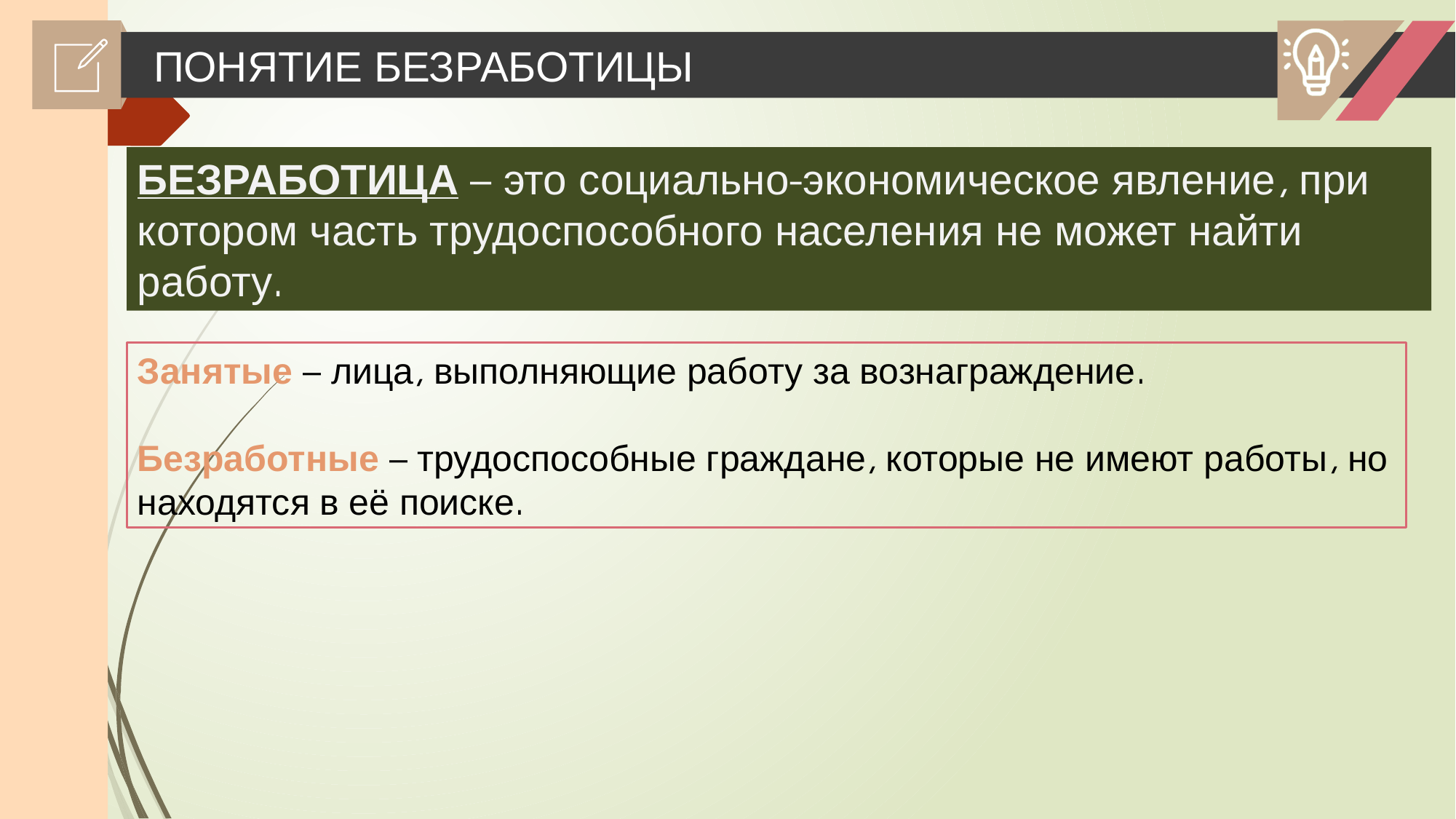

ПОНЯТИЕ БЕЗРАБОТИЦЫ

БЕЗРАБОТИЦА – это социально-экономическое явление, при котором часть трудоспособного населения не может найти работу.
Занятые – лица, выполняющие работу за вознаграждение.

Безработные – трудоспособные граждане, которые не имеют работы, но находятся в её поиске.